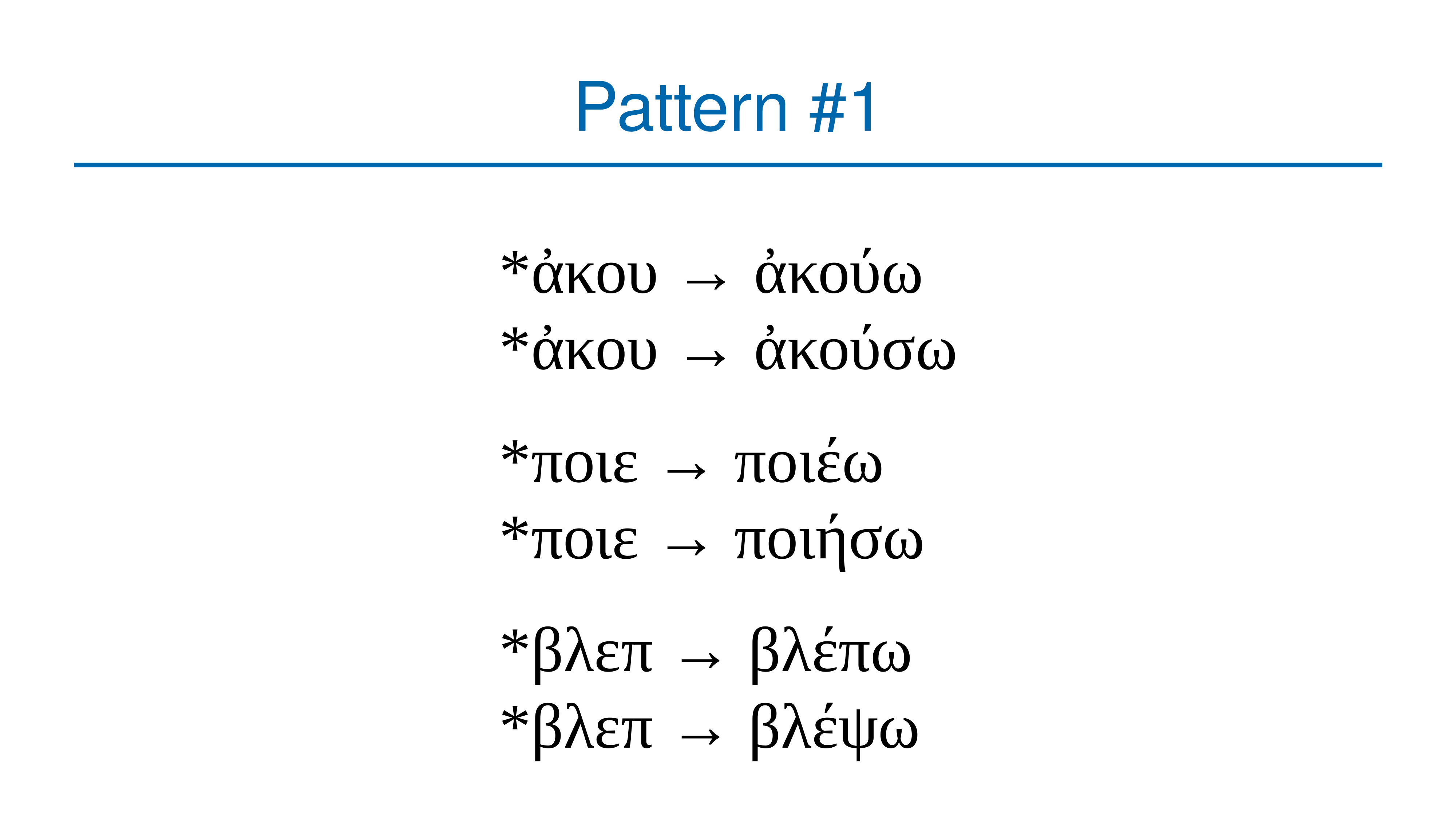

# Pattern #1
*ἀκου → ἀκούω
*ἀκου → ἀκούσω
*ποιε → ποιέω
*ποιε → ποιήσω
*βλεπ → βλέπω
*βλεπ → βλέψω